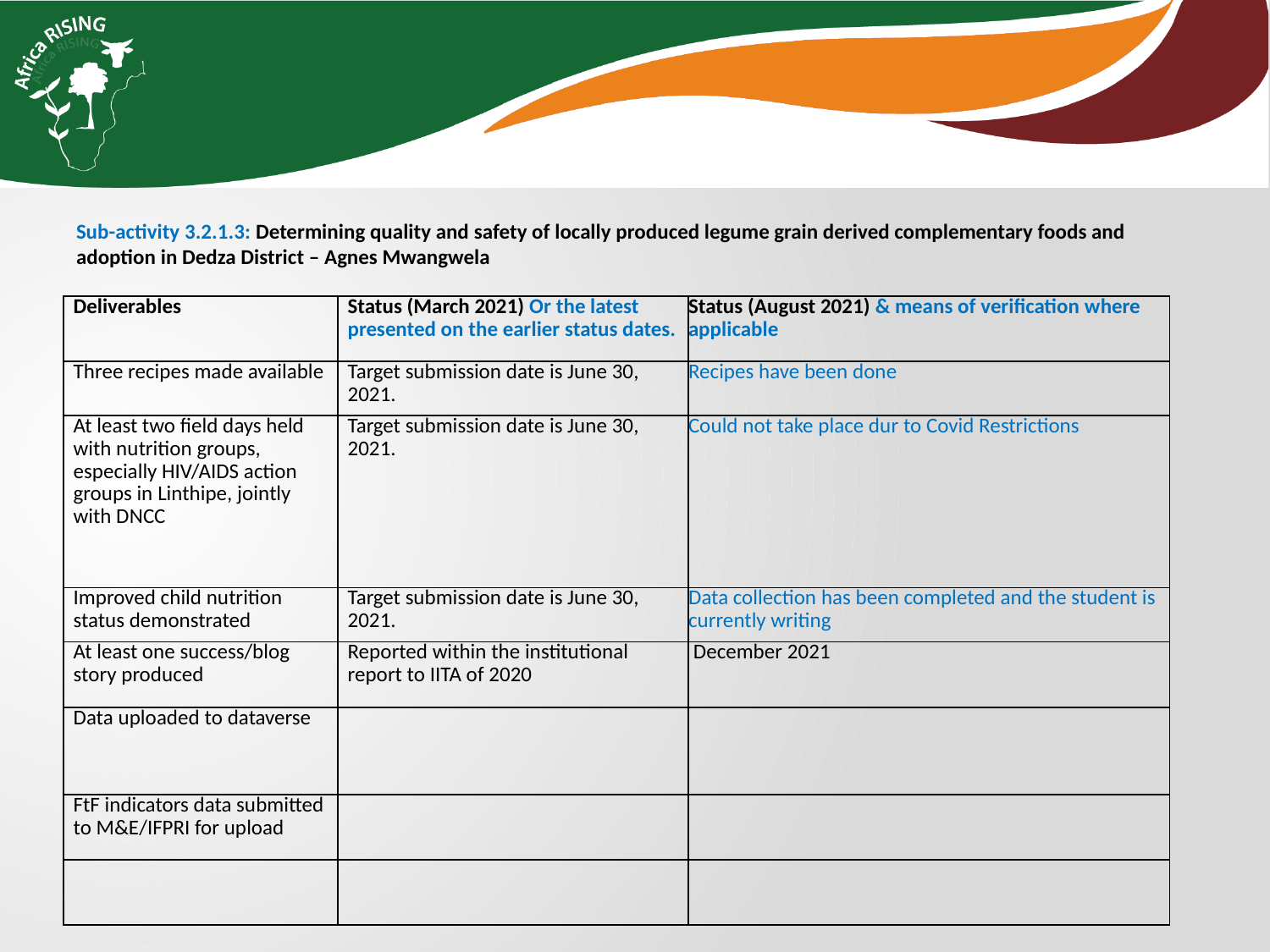

Sub-activity 3.2.1.3: Determining quality and safety of locally produced legume grain derived complementary foods and adoption in Dedza District – Agnes Mwangwela
| Deliverables | Status (March 2021) Or the latest presented on the earlier status dates. | Status (August 2021) & means of verification where applicable |
| --- | --- | --- |
| Three recipes made available | Target submission date is June 30, 2021. | Recipes have been done |
| At least two field days held with nutrition groups, especially HIV/AIDS action groups in Linthipe, jointly with DNCC | Target submission date is June 30, 2021. | Could not take place dur to Covid Restrictions |
| Improved child nutrition status demonstrated | Target submission date is June 30, 2021. | Data collection has been completed and the student is currently writing |
| At least one success/blog story produced | Reported within the institutional report to IITA of 2020 | December 2021 |
| Data uploaded to dataverse |  |  |
| FtF indicators data submitted to M&E/IFPRI for upload |  |  |
|  |  |  |